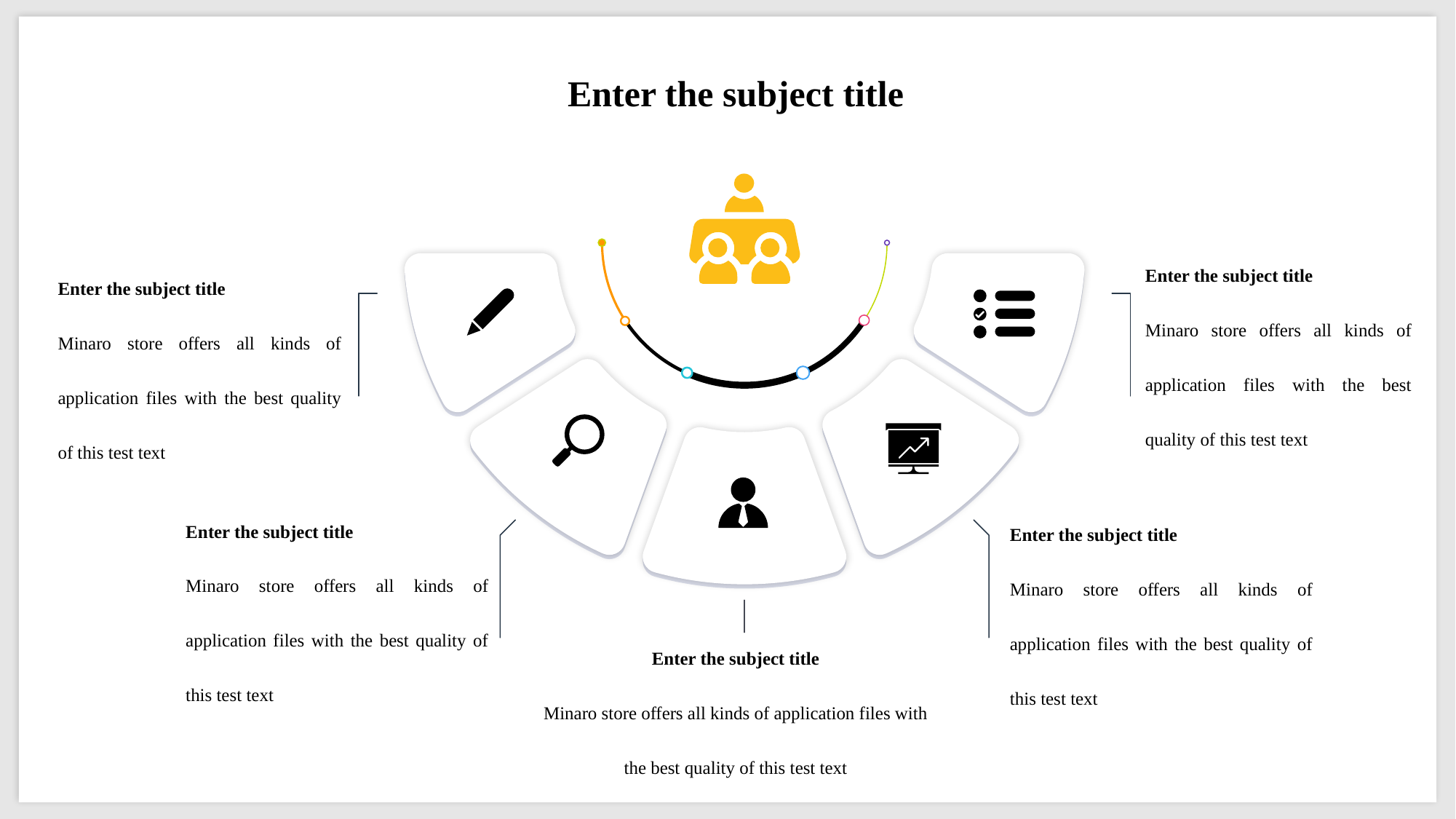

Enter the subject title

Enter the subject title
Minaro store offers all kinds of application files with the best quality of this test text
Enter the subject title
Minaro store offers all kinds of application files with the best quality of this test text

Enter the subject title
Minaro store offers all kinds of application files with the best quality of this test text
Enter the subject title
Minaro store offers all kinds of application files with the best quality of this test text

Enter the subject title
Minaro store offers all kinds of application files with the best quality of this test text